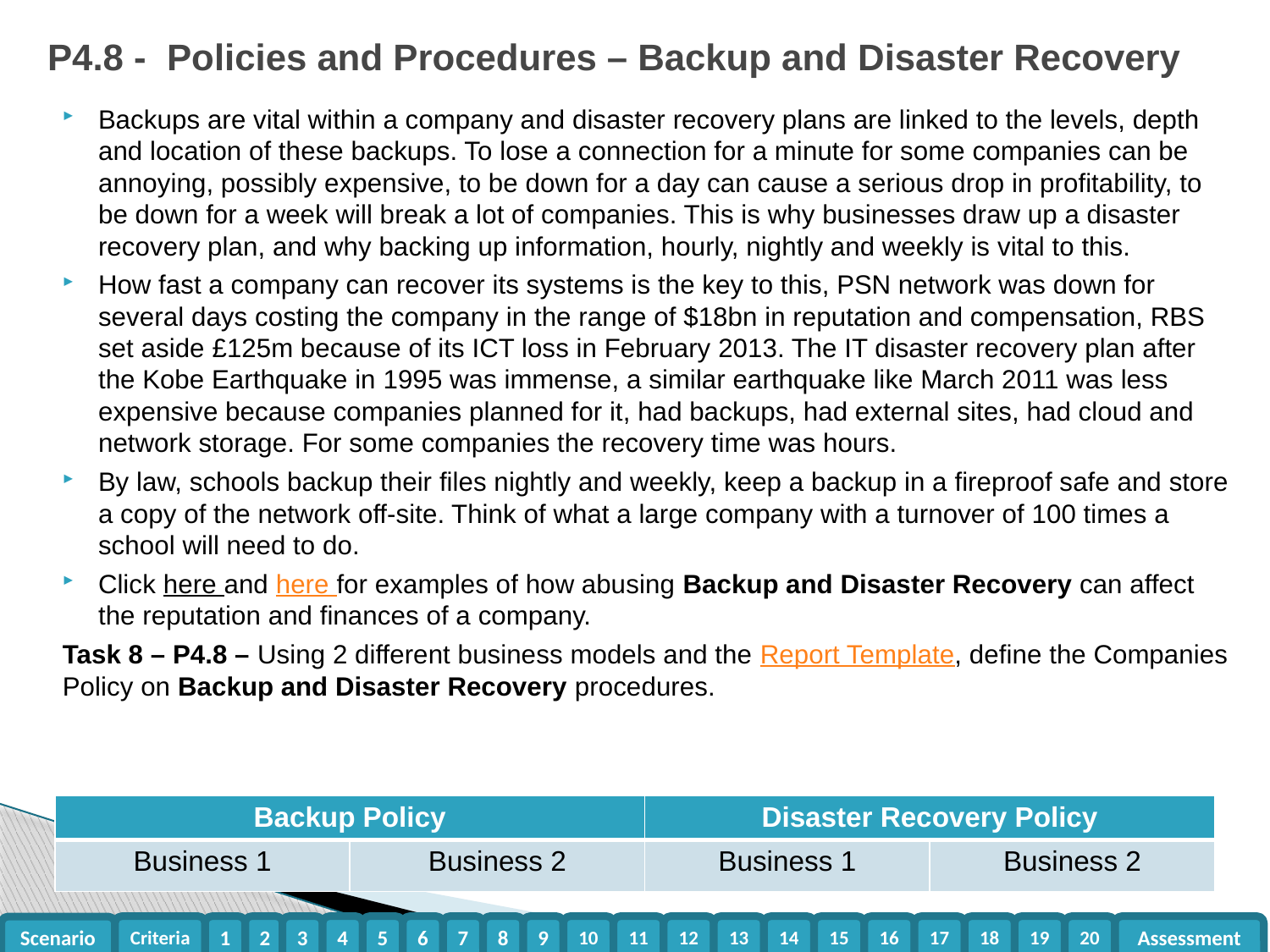

# P4.8 -  Policies and Procedures – Backup and Disaster Recovery
Backups are vital within a company and disaster recovery plans are linked to the levels, depth and location of these backups. To lose a connection for a minute for some companies can be annoying, possibly expensive, to be down for a day can cause a serious drop in profitability, to be down for a week will break a lot of companies. This is why businesses draw up a disaster recovery plan, and why backing up information, hourly, nightly and weekly is vital to this.
How fast a company can recover its systems is the key to this, PSN network was down for several days costing the company in the range of $18bn in reputation and compensation, RBS set aside £125m because of its ICT loss in February 2013. The IT disaster recovery plan after the Kobe Earthquake in 1995 was immense, a similar earthquake like March 2011 was less expensive because companies planned for it, had backups, had external sites, had cloud and network storage. For some companies the recovery time was hours.
By law, schools backup their files nightly and weekly, keep a backup in a fireproof safe and store a copy of the network off-site. Think of what a large company with a turnover of 100 times a school will need to do.
Click here and here for examples of how abusing Backup and Disaster Recovery can affect the reputation and finances of a company.
Task 8 – P4.8 – Using 2 different business models and the Report Template, define the Companies Policy on Backup and Disaster Recovery procedures.
| Backup Policy |  | Disaster Recovery Policy |  |
| --- | --- | --- | --- |
| Business 1 | Business 2 | Business 1 | Business 2 |